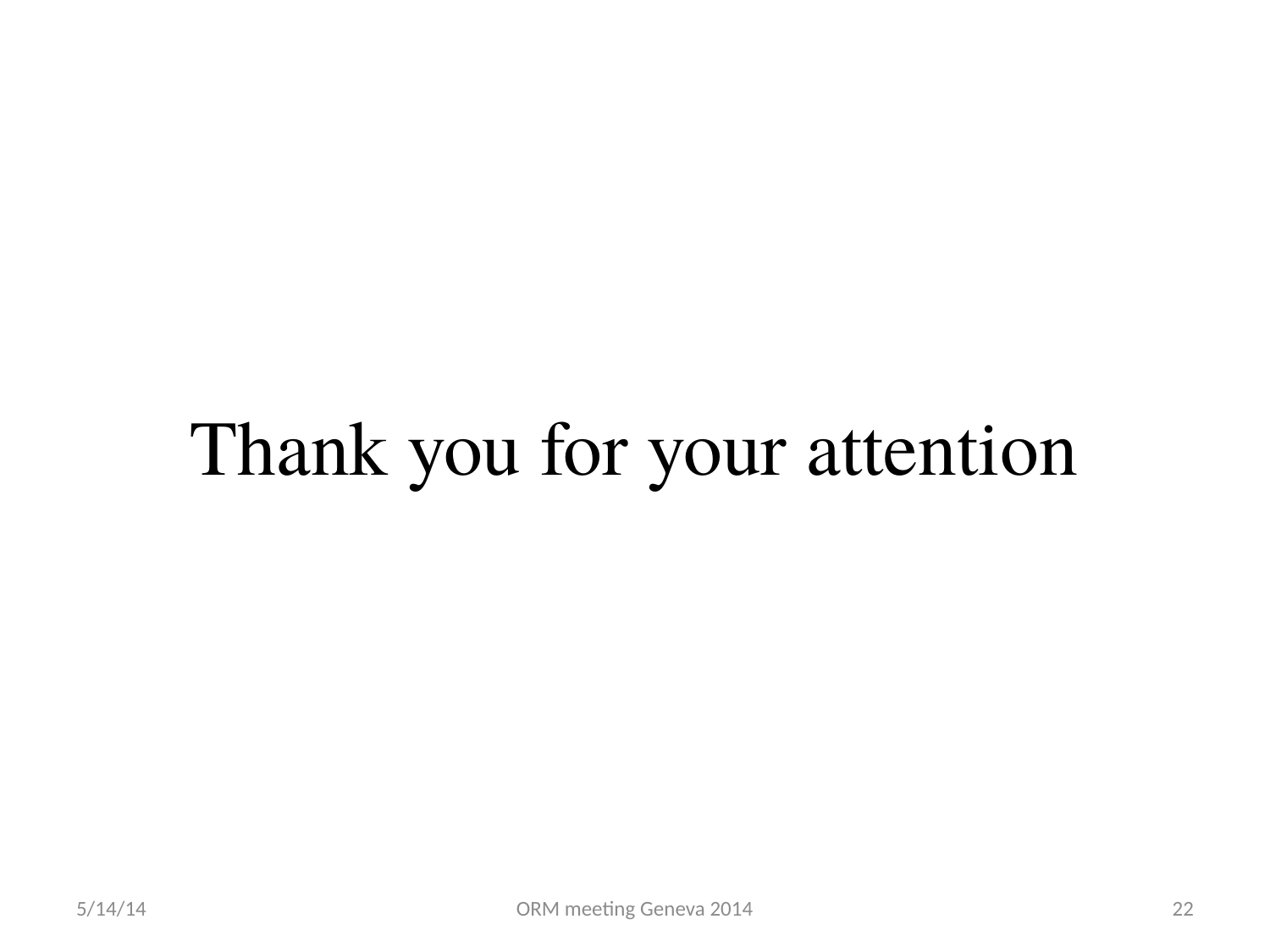

# Thank you for your attention
5/14/14
ORM meeting Geneva 2014
22